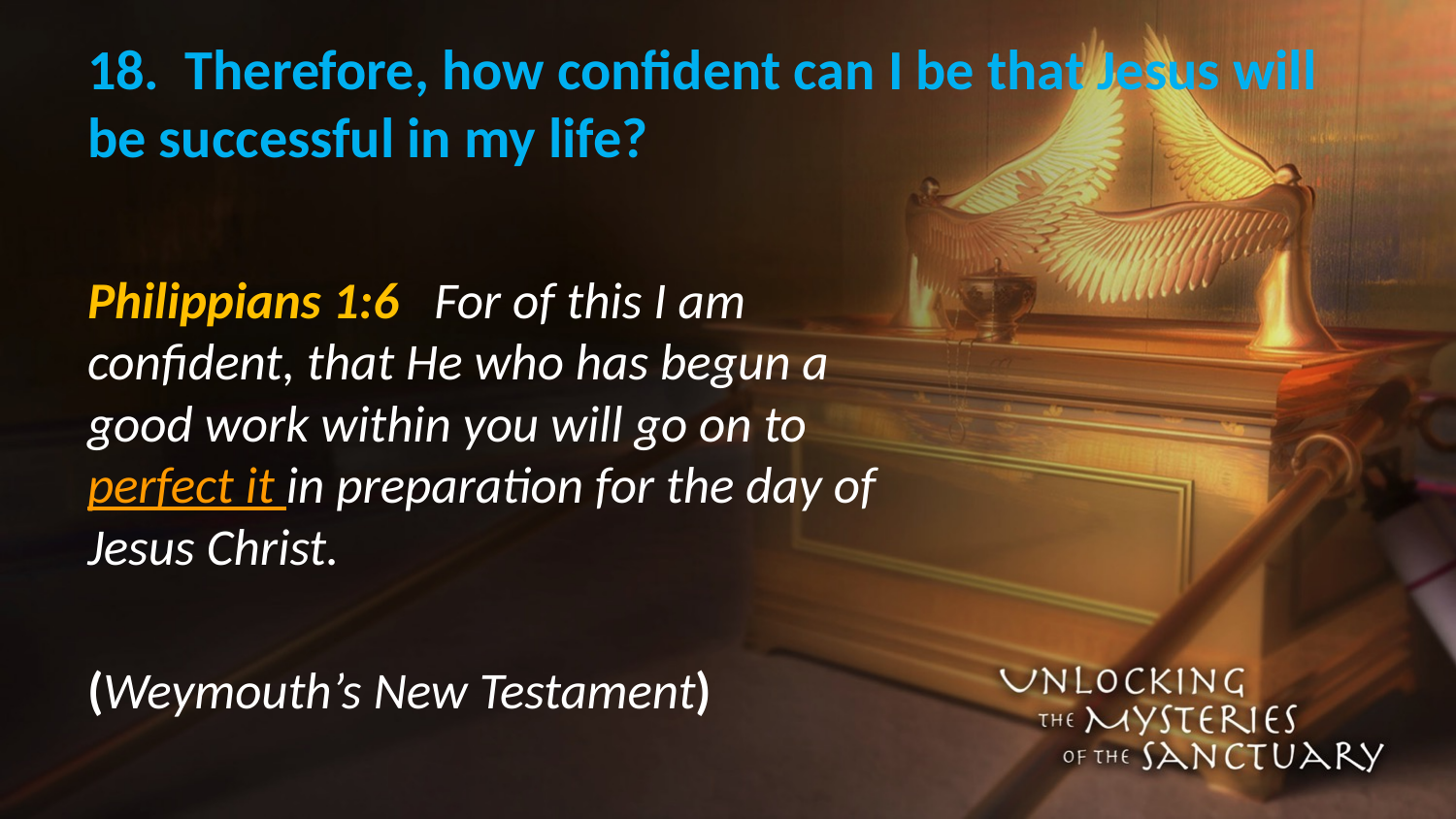

# 18.  Therefore, how confident can I be that Jesus will be successful in my life?

Philippians 1:6   For of this I am confident, that He who has begun a good work within you will go on to perfect it in preparation for the day of Jesus Christ.

(Weymouth’s New Testament)